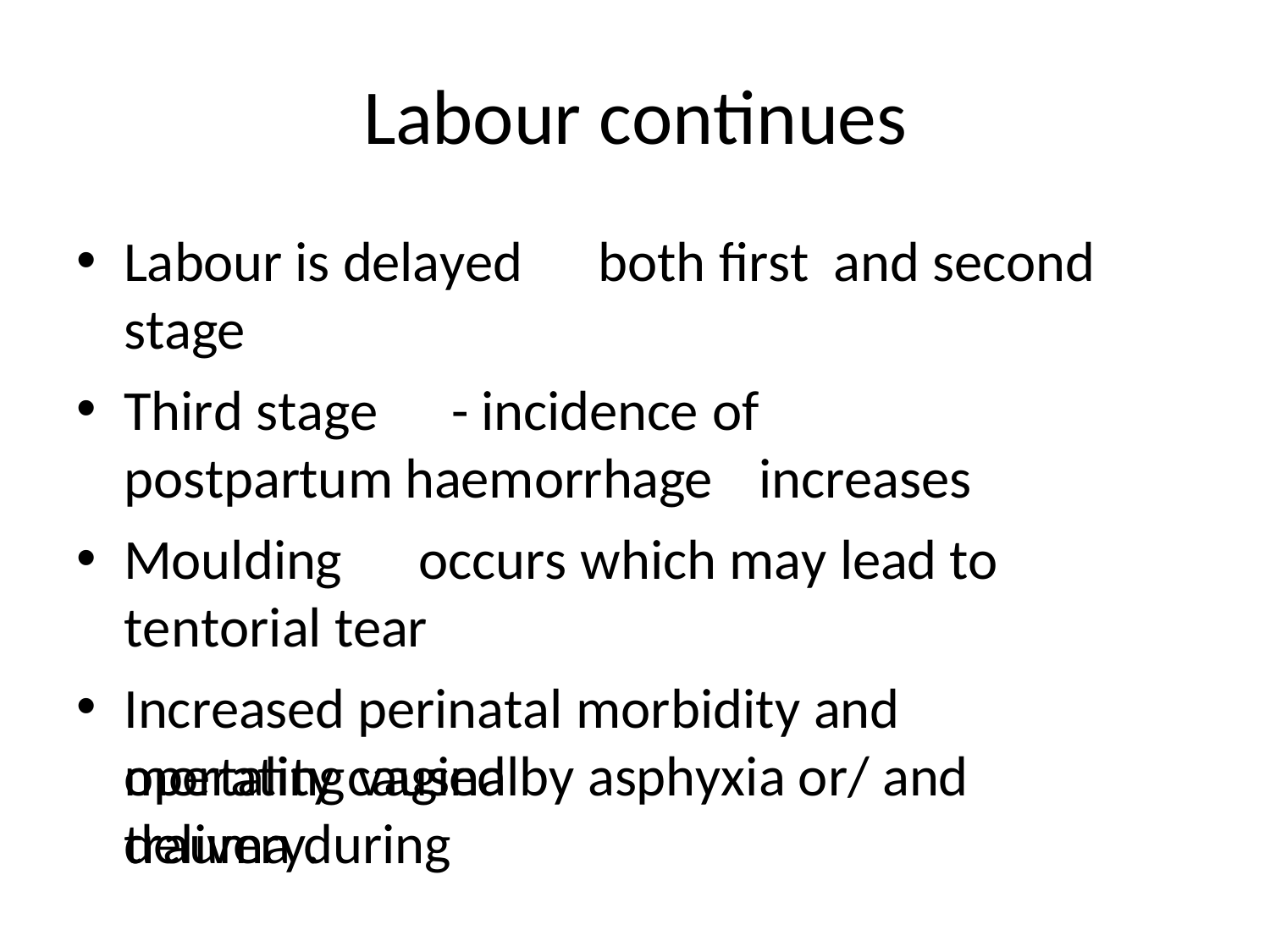

# Labour continues
Labour is delayed	both first	and second stage

Third stage	- incidence of postpartum haemorrhage	increases

Moulding	occurs which may lead to tentorial tear

Increased perinatal morbidity and mortality caused by asphyxia or/ and trauma during
operating vaginal delivery.